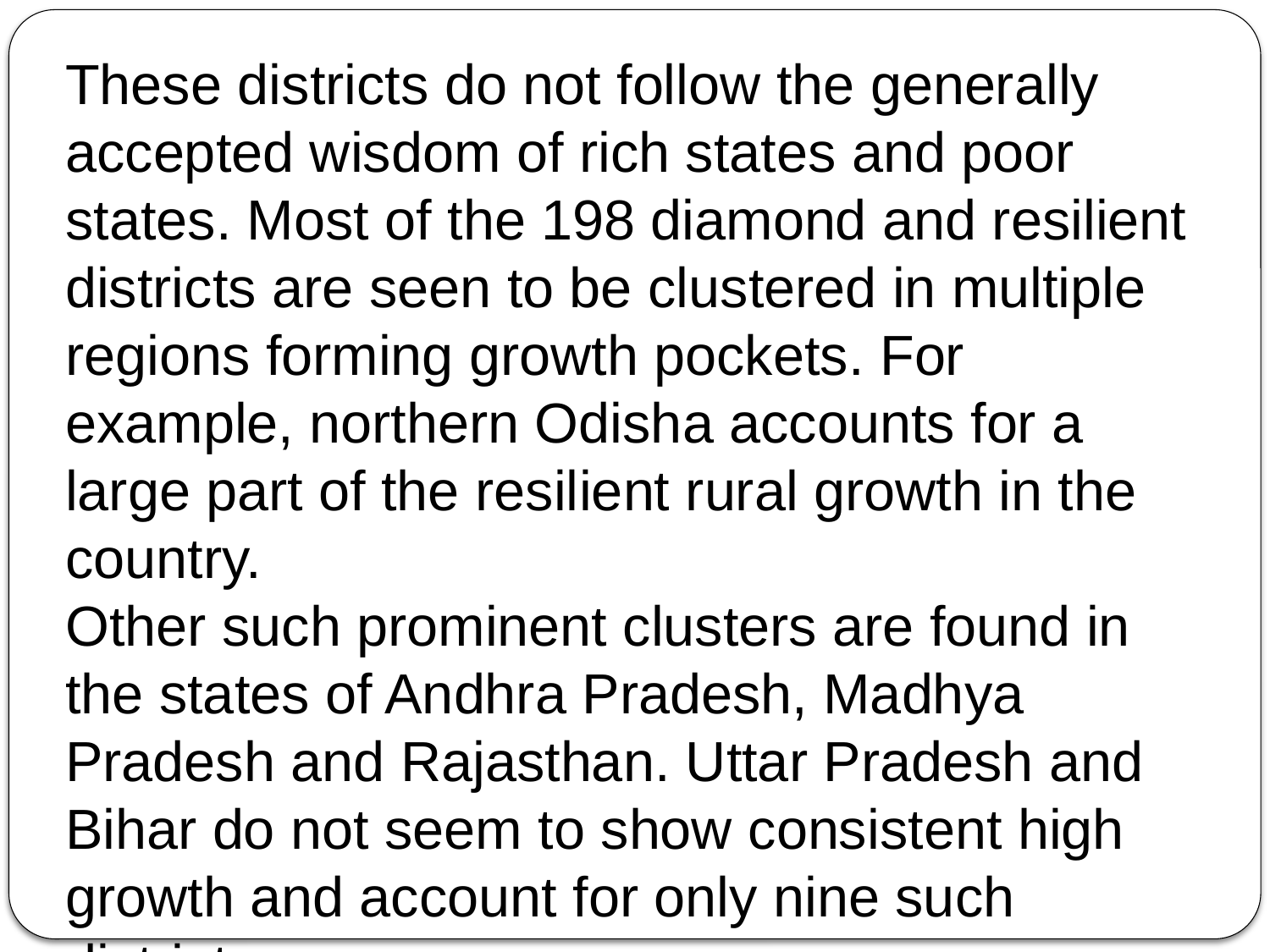

These districts do not follow the generally accepted wisdom of rich states and poor states. Most of the 198 diamond and resilient districts are seen to be clustered in multiple regions forming growth pockets. For example, northern Odisha accounts for a large part of the resil­ient rural growth in the country.
Other such prominent clusters are found in the states of Andhra Pradesh, Madhya Pradesh and Rajasthan. Uttar Pradesh and Bihar do not seem to show consistent high growth and account for only nine such districts.